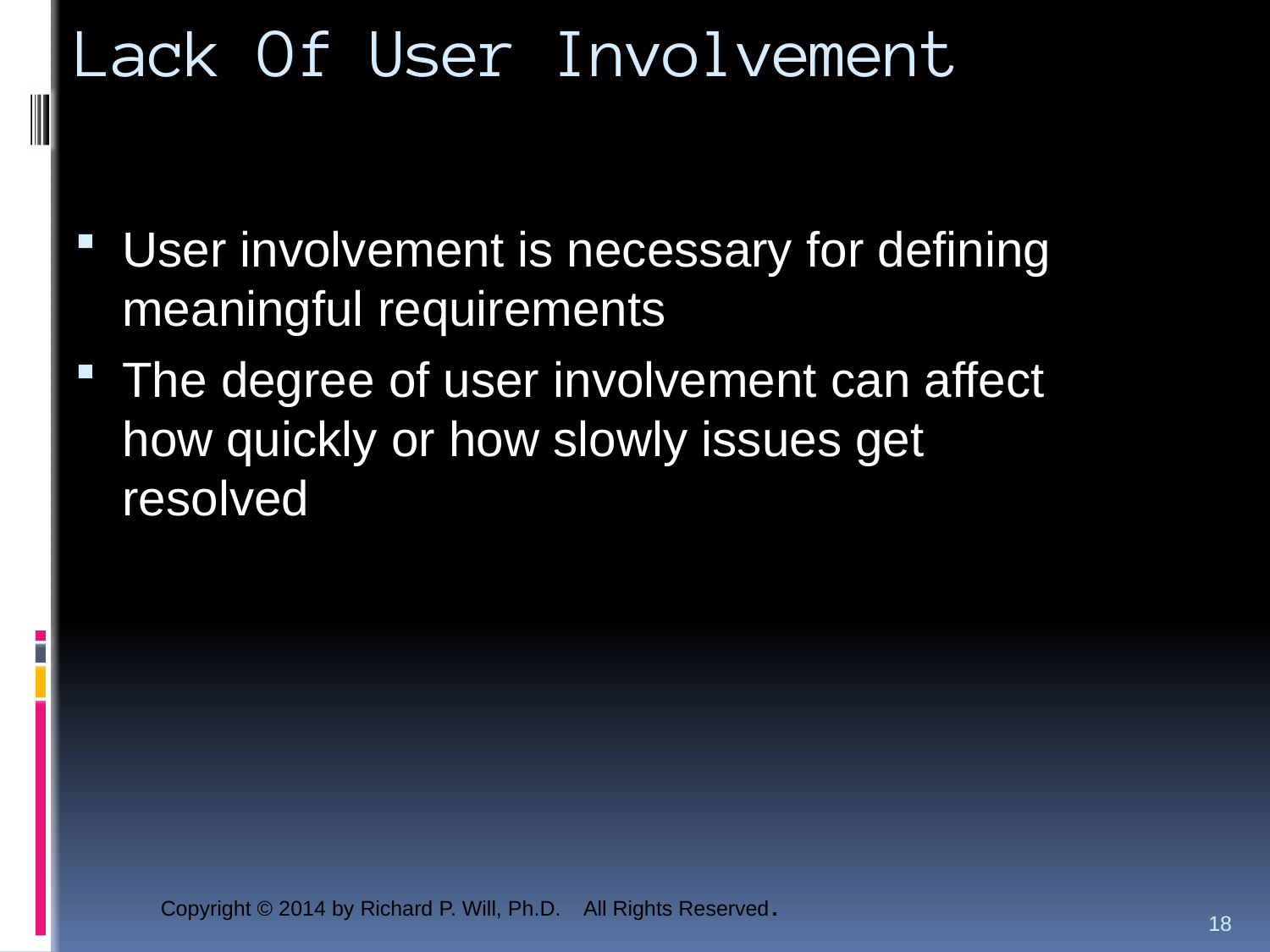

# Lack Of User Involvement
User involvement is necessary for defining meaningful requirements
The degree of user involvement can affect how quickly or how slowly issues get resolved

18